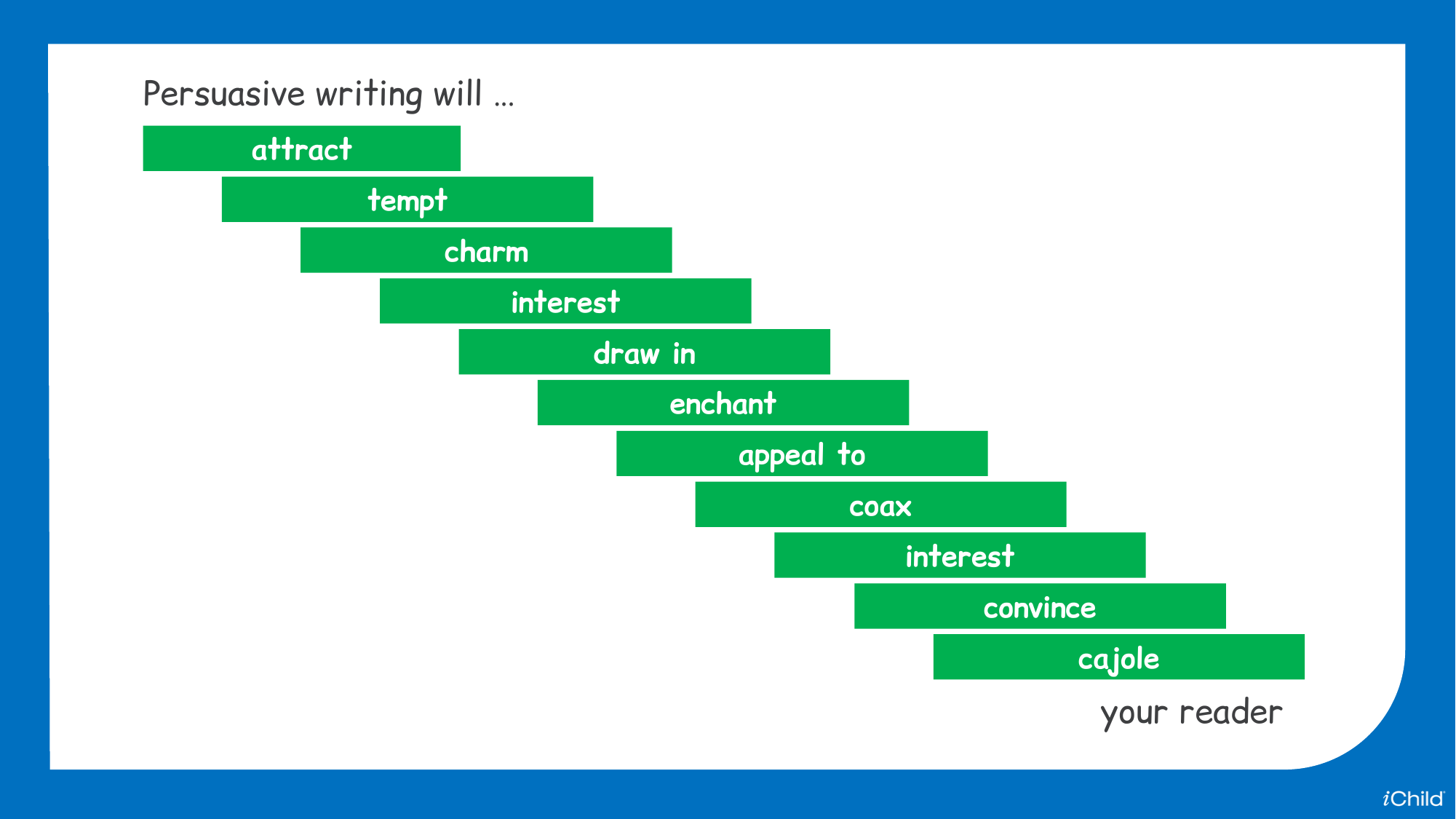

Persuasive writing will …
attract
tempt
charm
interest
draw in
enchant
appeal to
coax
interest
convince
cajole
your reader